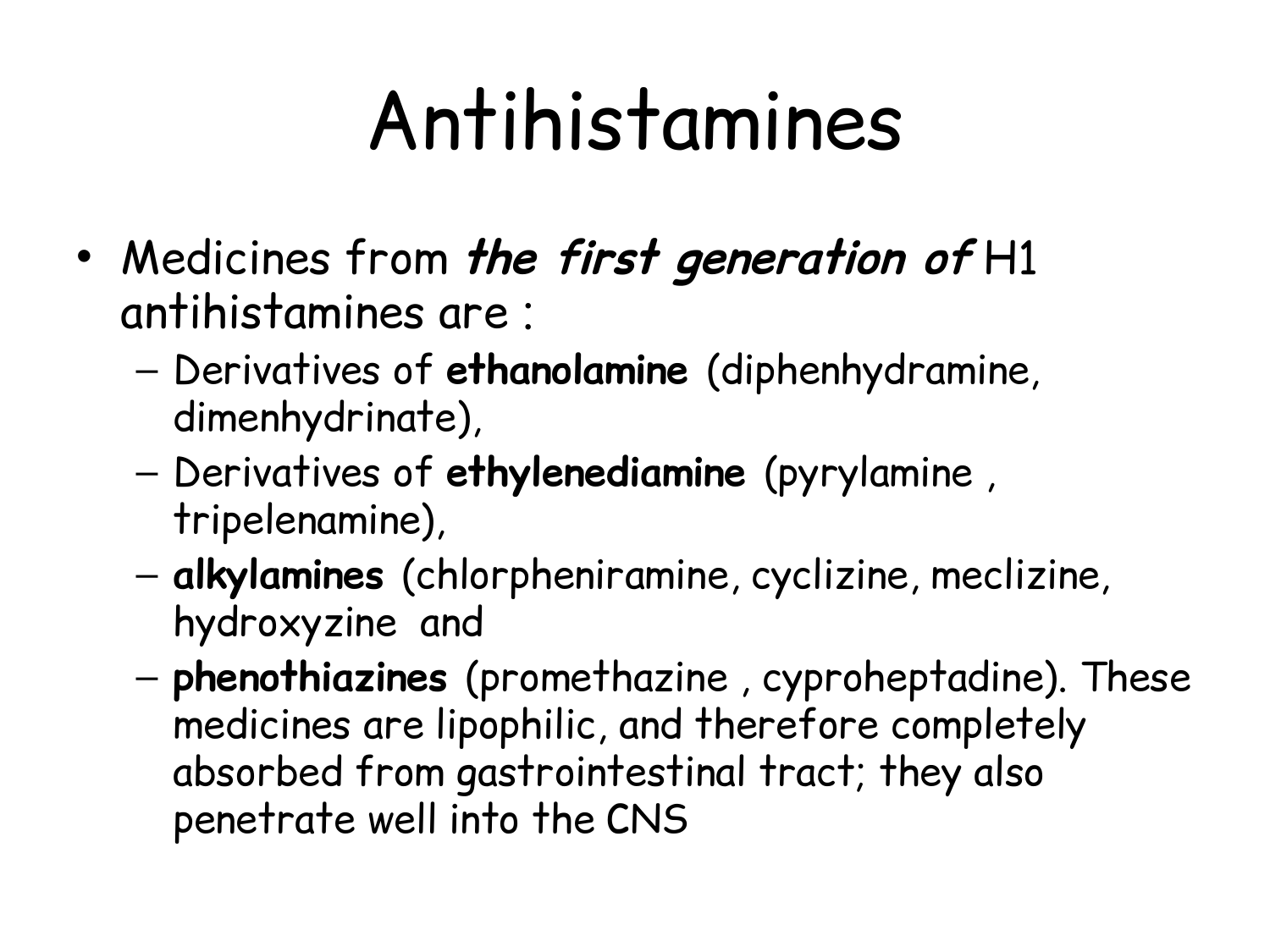

# Antihistamines
Medicines from the first generation of H1 antihistamines are :
Derivatives of ethanolamine (diphenhydramine, dimenhydrinate),
Derivatives of ethylenediamine (pyrylamine , tripelenamine),
alkylamines (chlorpheniramine, cyclizine, meclizine, hydroxyzine  and
phenothiazines (promethazine , cyproheptadine). These medicines are lipophilic, and therefore completely absorbed from gastrointestinal tract; they also penetrate well into the CNS